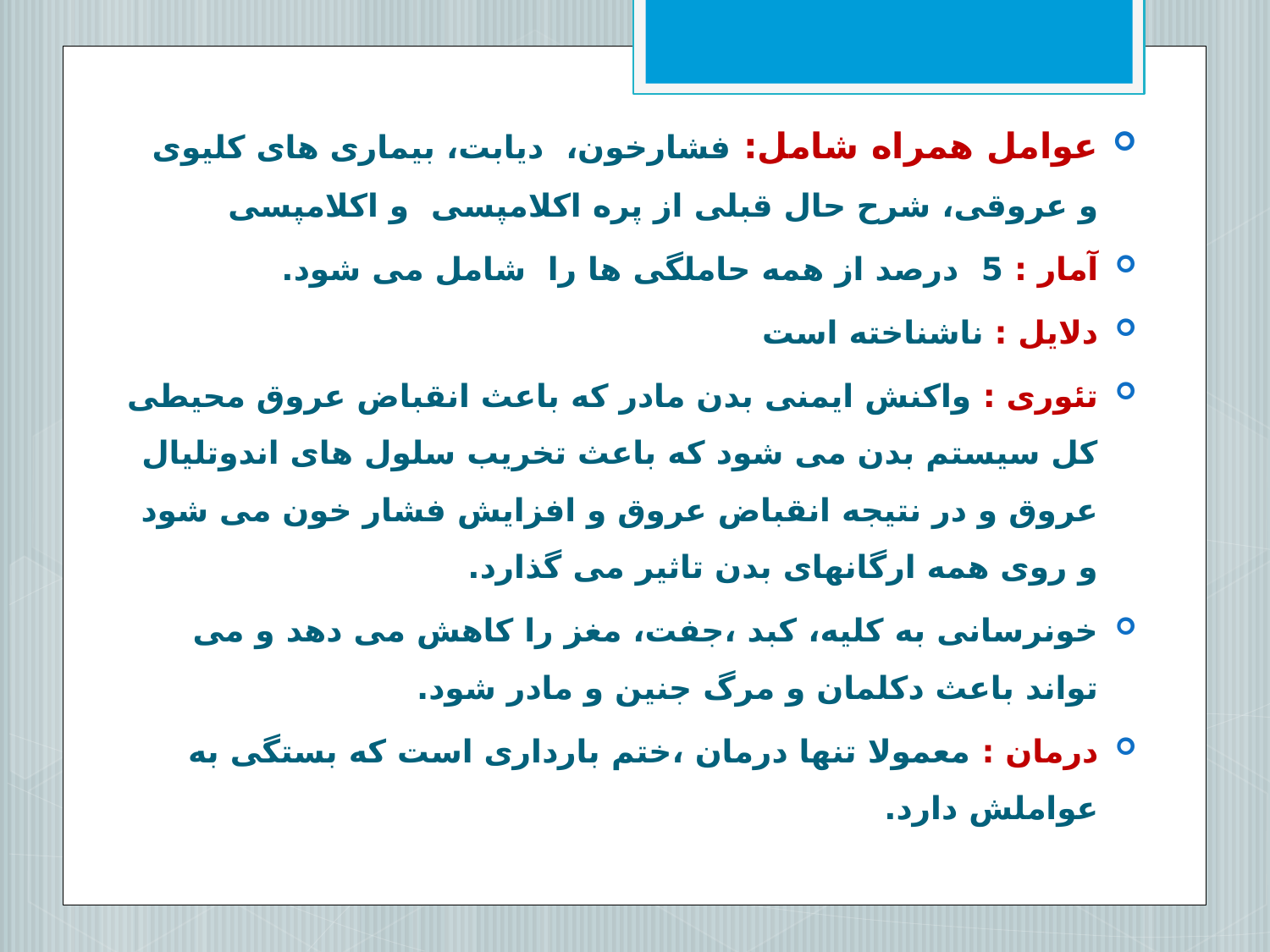

عوامل همراه شامل: فشارخون،  دیابت، بیماری های کلیوی و عروقی، شرح حال قبلی از پره اکلامپسی  و اکلامپسی
آمار : 5  درصد از همه حاملگی ها را  شامل می شود.
دلایل : ناشناخته است
تئوری : واکنش ایمنی بدن مادر که باعث انقباض عروق محیطی کل سیستم بدن می شود که باعث تخریب سلول های اندوتلیال عروق و در نتیجه انقباض عروق و افزایش فشار خون می شود و روی همه ارگانهای بدن تاثیر می گذارد.
خونرسانی به کلیه، کبد ،جفت، مغز را کاهش می دهد و می تواند باعث دکلمان و مرگ جنین و مادر شود.
درمان : معمولا تنها درمان ،ختم بارداری است که بستگی به عواملش دارد.